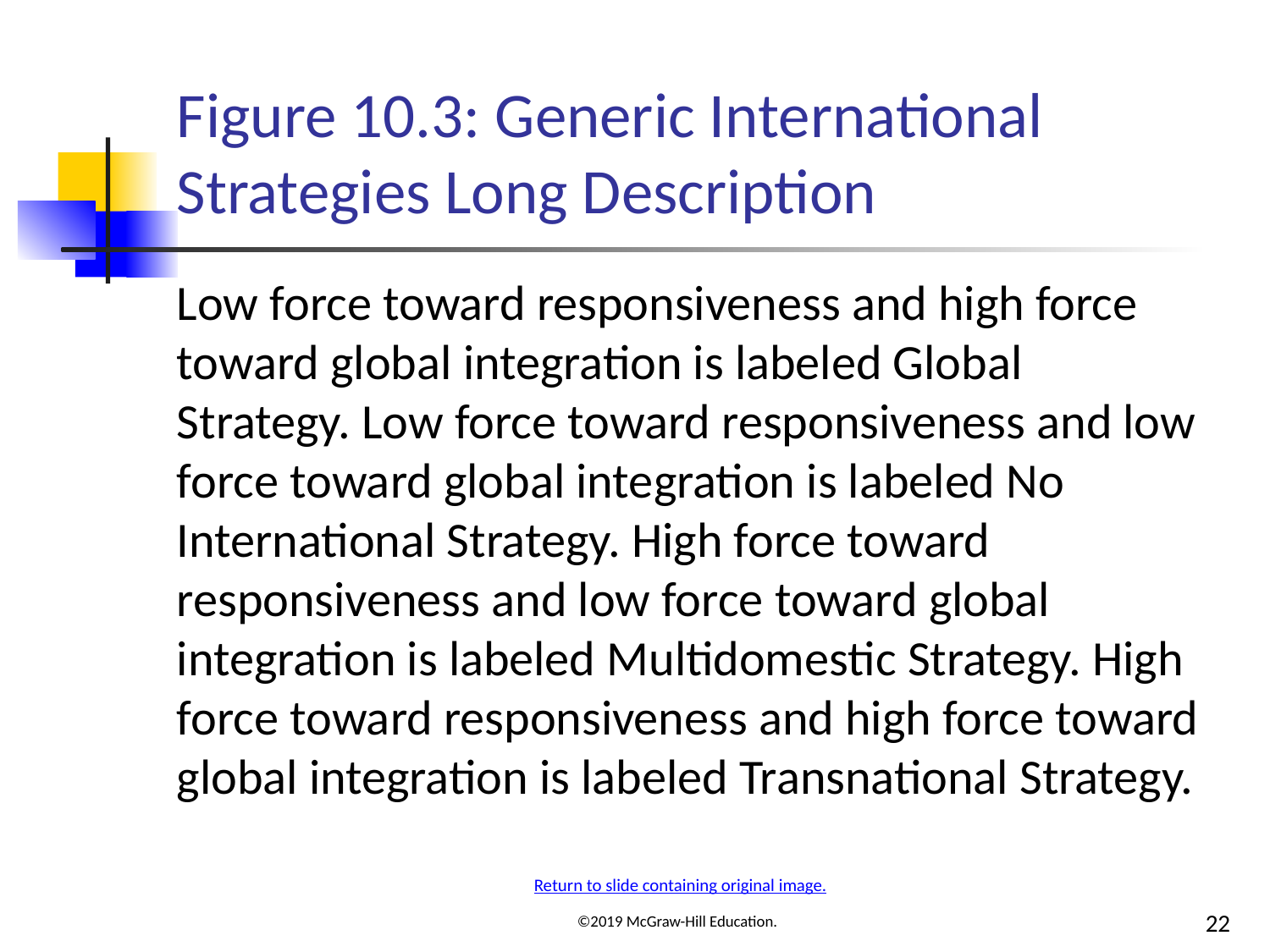

# Figure 10.3: Generic International Strategies Long Description
Low force toward responsiveness and high force toward global integration is labeled Global Strategy. Low force toward responsiveness and low force toward global integration is labeled No International Strategy. High force toward responsiveness and low force toward global integration is labeled Multidomestic Strategy. High force toward responsiveness and high force toward global integration is labeled Transnational Strategy.
Return to slide containing original image.